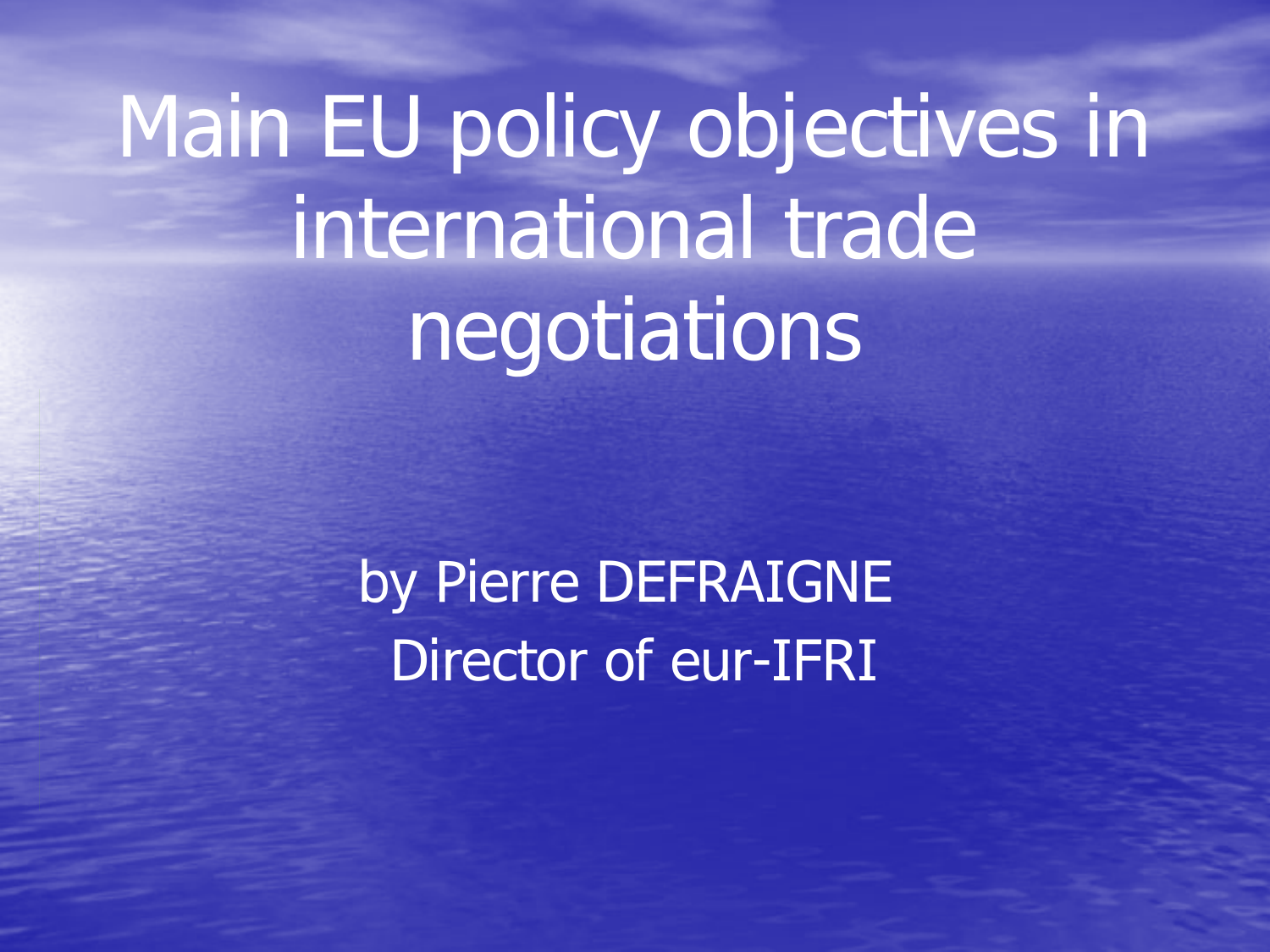

# Main EU policy objectives in international trade negotiations
by Pierre DEFRAIGNE
Director of eur-IFRI